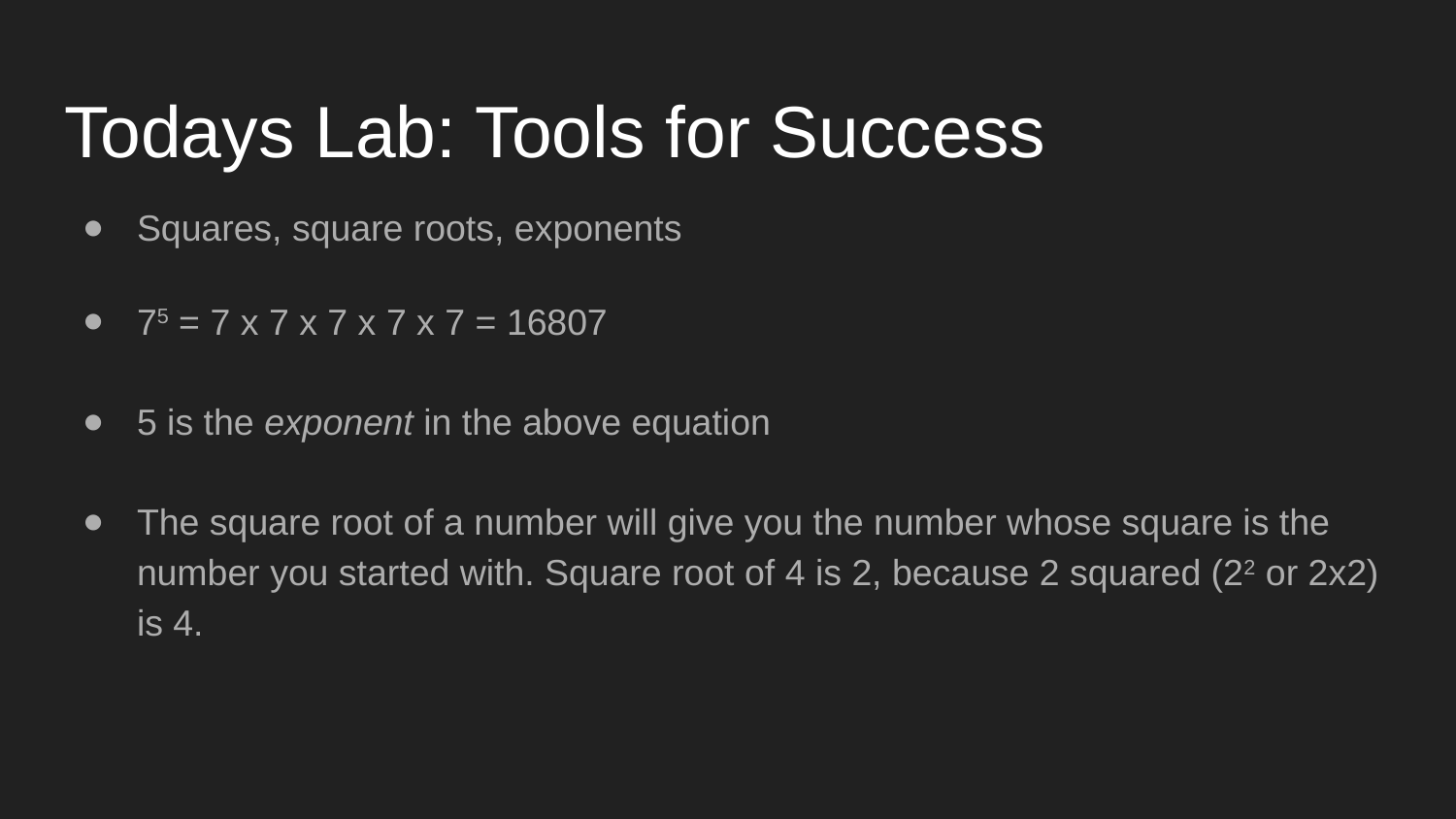

# Todays Lab: Tools for Success
Squares, square roots, exponents
75 = 7 x 7 x 7 x 7 x 7 = 16807
5 is the exponent in the above equation
The square root of a number will give you the number whose square is the number you started with. Square root of 4 is 2, because 2 squared (22 or 2x2) is 4.